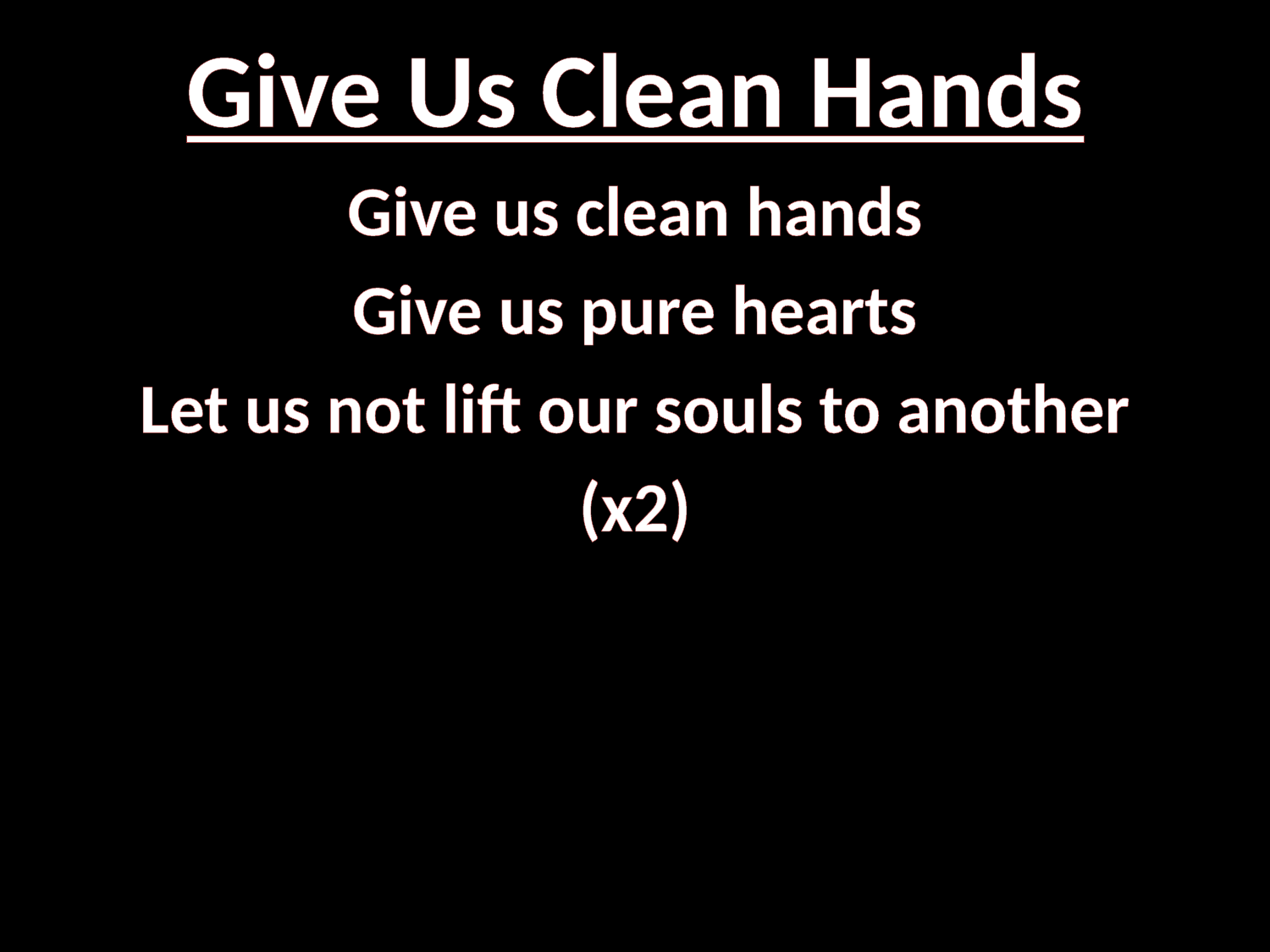

# Give Us Clean Hands
Give us clean hands
Give us pure hearts
Let us not lift our souls to another
(x2)